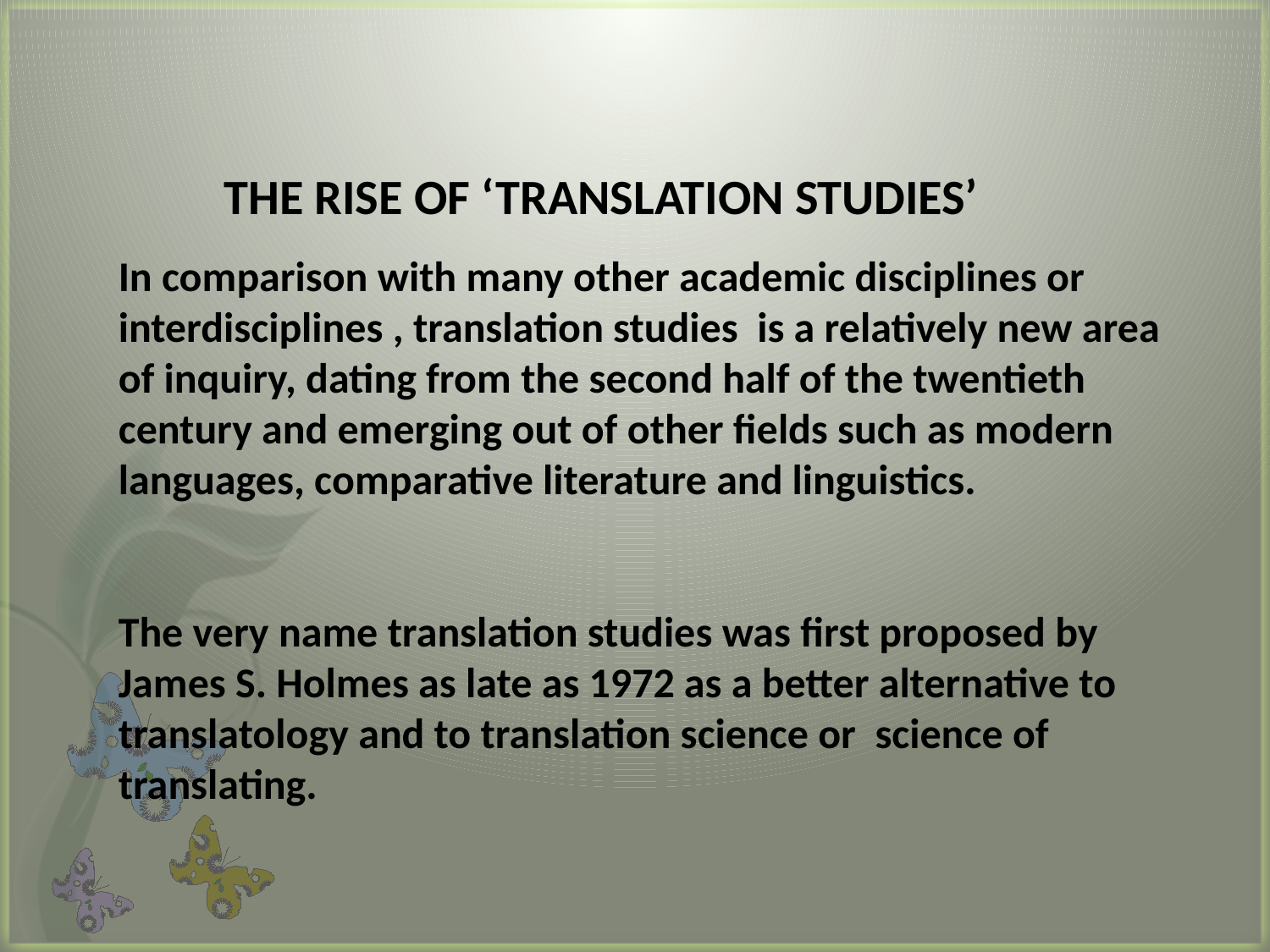

THE RISE OF ‘TRANSLATION STUDIES’
In comparison with many other academic disciplines or interdisciplines , translation studies  is a relatively new area of inquiry, dating from the second half of the twentieth century and emerging out of other fields such as modern languages, comparative literature and linguistics.

The very name translation studies was first proposed by James S. Holmes as late as 1972 as a better alternative to translatology and to translation science or  science of translating.